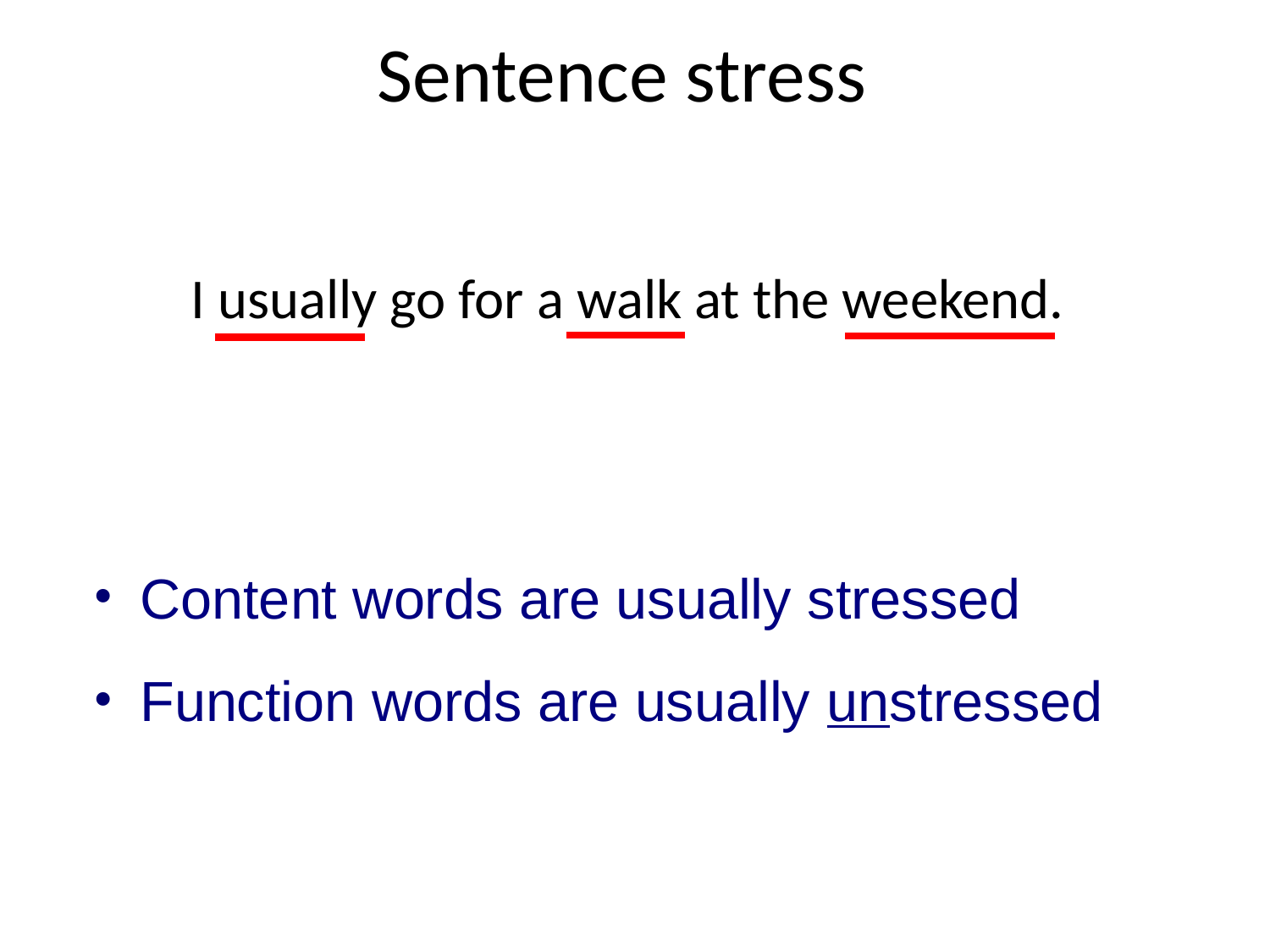

Sentence stress
I usually go for a walk at the weekend.
Content words are usually stressed
Function words are usually unstressed